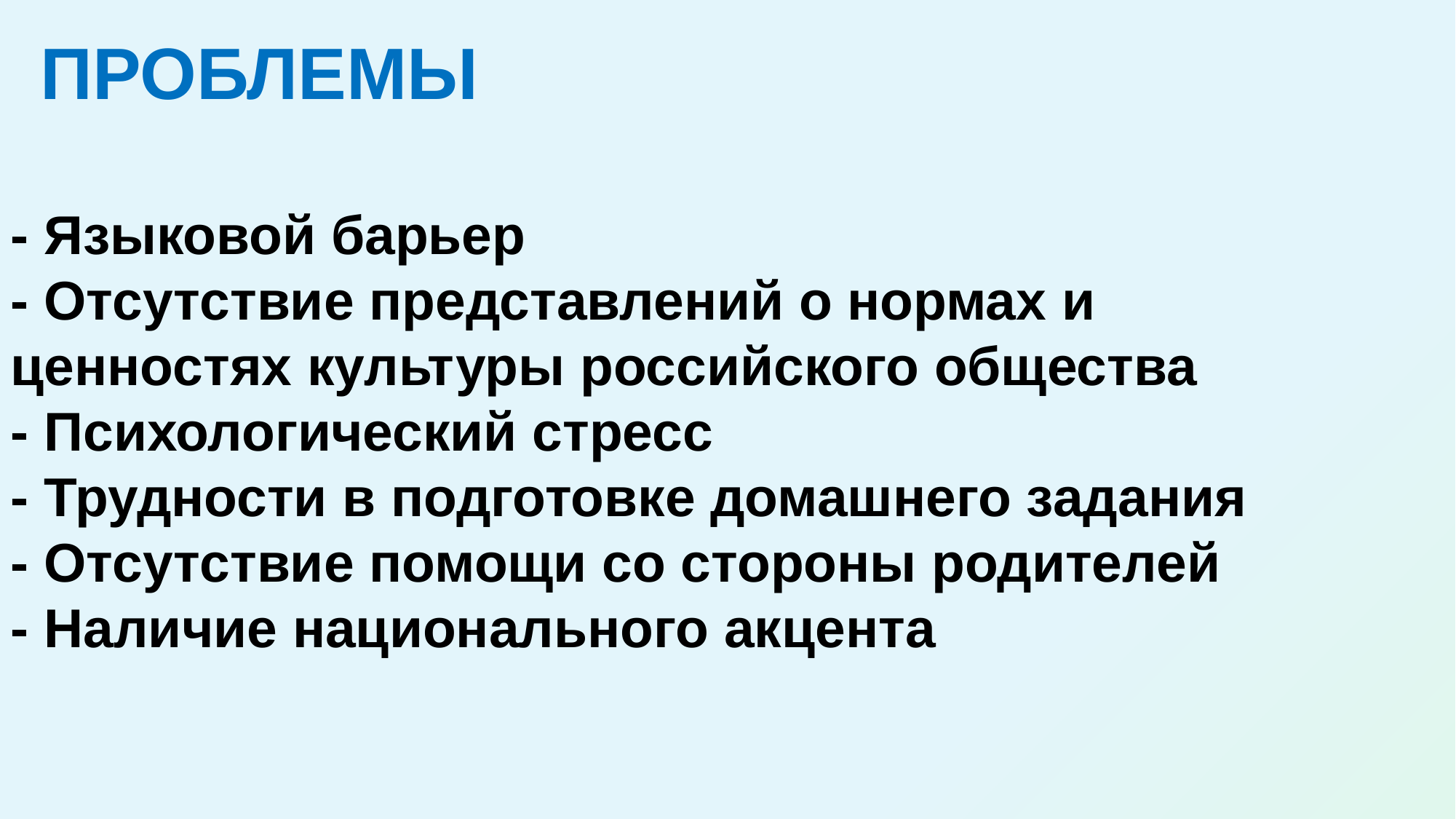

ПРОБЛЕМЫ
- Языковой барьер
- Отсутствие представлений о нормах и ценностях культуры российского общества
- Психологический стресс
- Трудности в подготовке домашнего задания
- Отсутствие помощи со стороны родителей
- Наличие национального акцента